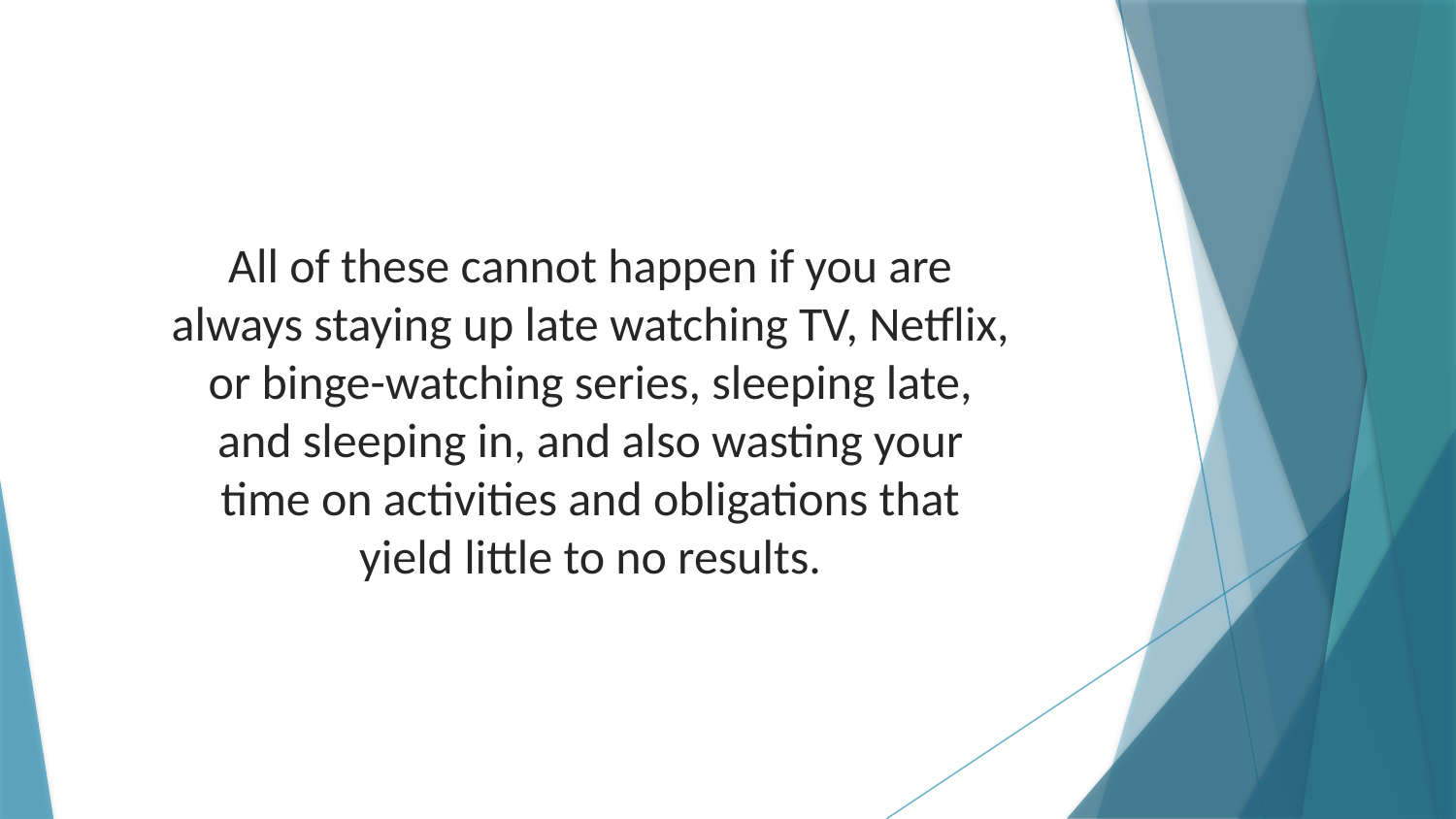

All of these cannot happen if you are always staying up late watching TV, Netflix, or binge-watching series, sleeping late, and sleeping in, and also wasting your time on activities and obligations that yield little to no results.